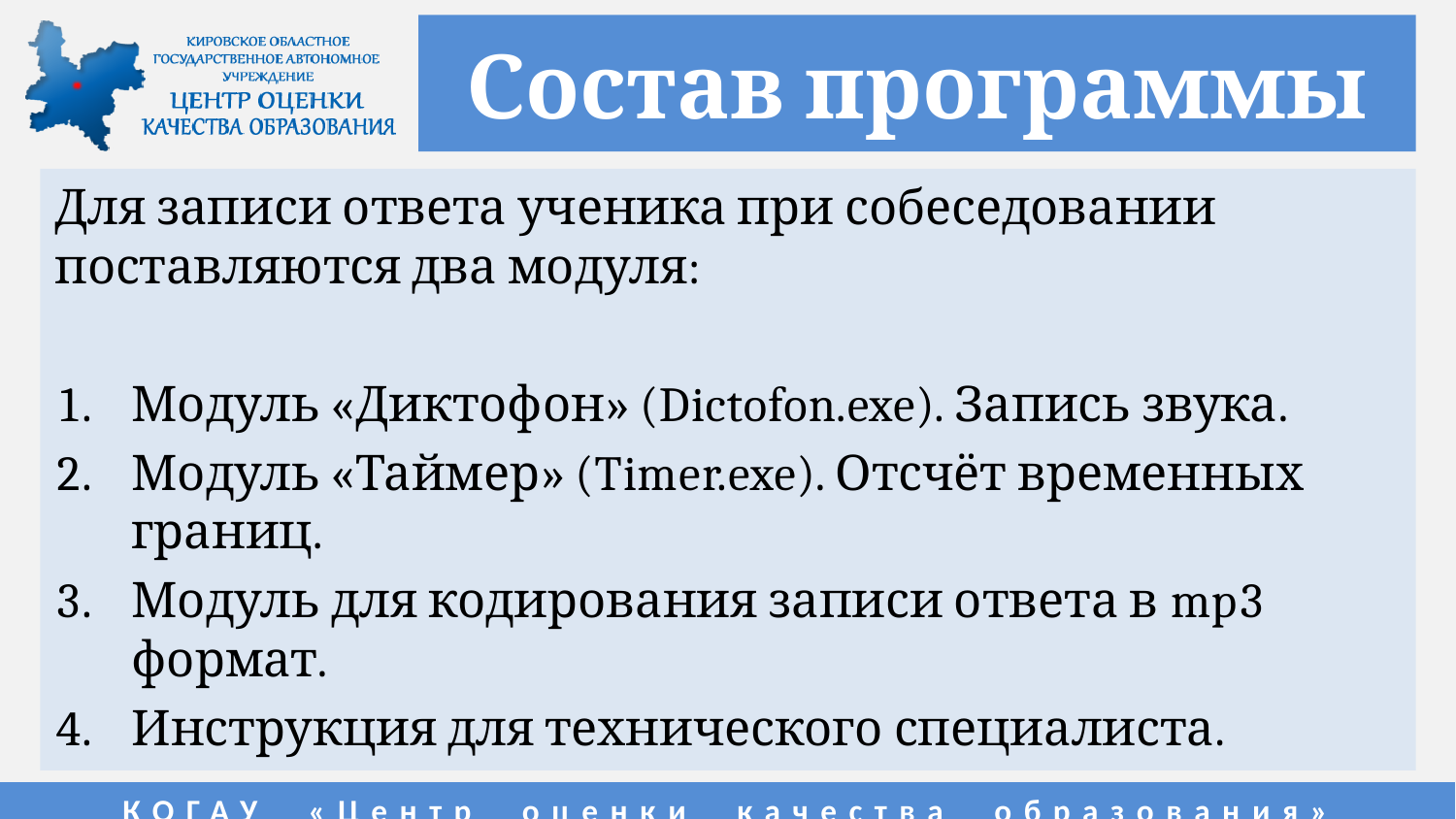

# Состав программы
Для записи ответа ученика при собеседовании поставляются два модуля:

Модуль «Диктофон» (Dictofon.exe). Запись звука.
Модуль «Таймер» (Timer.exe). Отсчёт временных границ.
Модуль для кодирования записи ответа в mp3 формат.
Инструкция для технического специалиста.